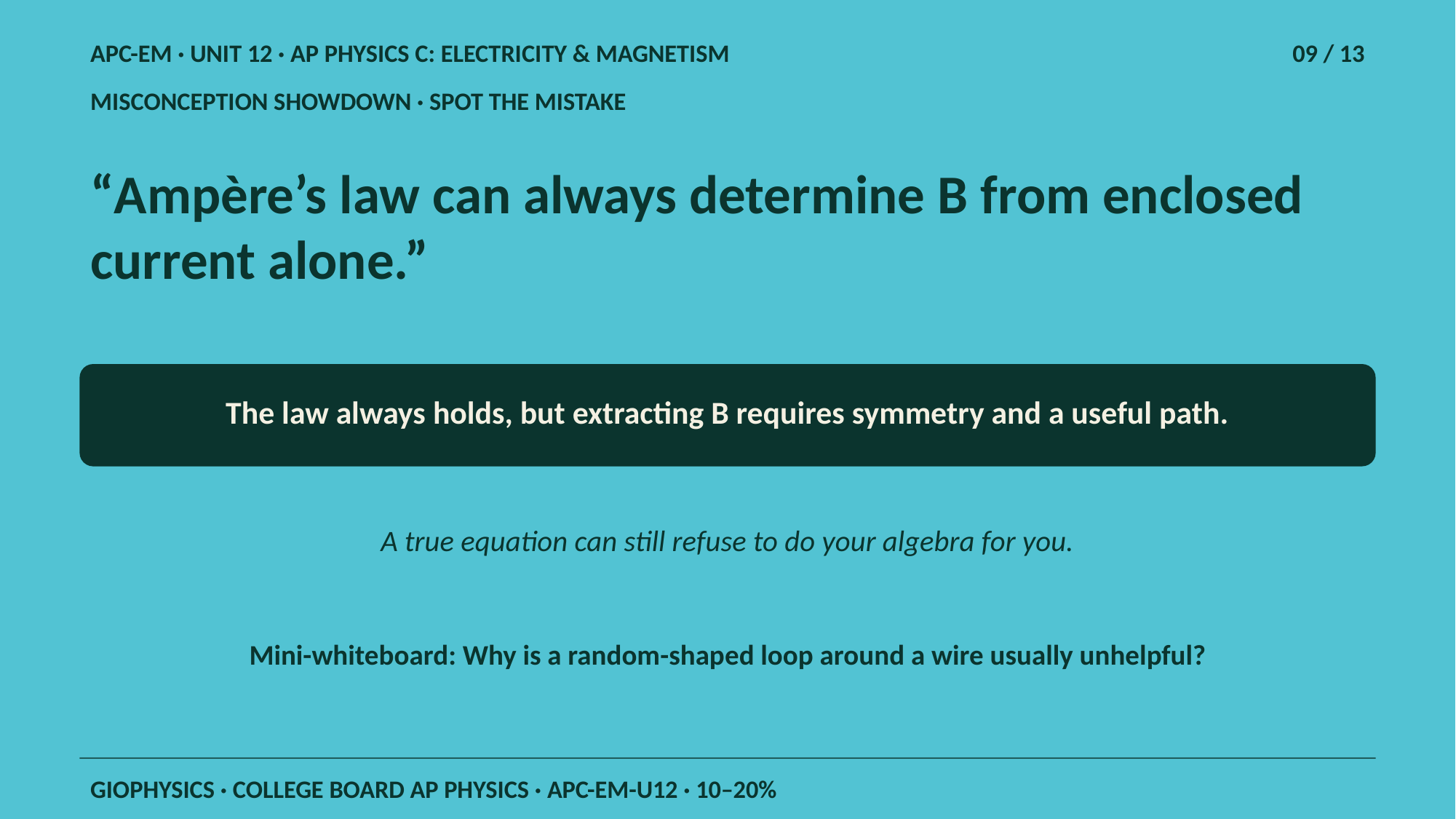

APC-EM · UNIT 12 · AP PHYSICS C: ELECTRICITY & MAGNETISM
09 / 13
MISCONCEPTION SHOWDOWN · SPOT THE MISTAKE
“Ampère’s law can always determine B from enclosed current alone.”

The law always holds, but extracting B requires symmetry and a useful path.
A true equation can still refuse to do your algebra for you.
Mini-whiteboard: Why is a random-shaped loop around a wire usually unhelpful?

GIOPHYSICS · COLLEGE BOARD AP PHYSICS · APC-EM-U12 · 10–20%